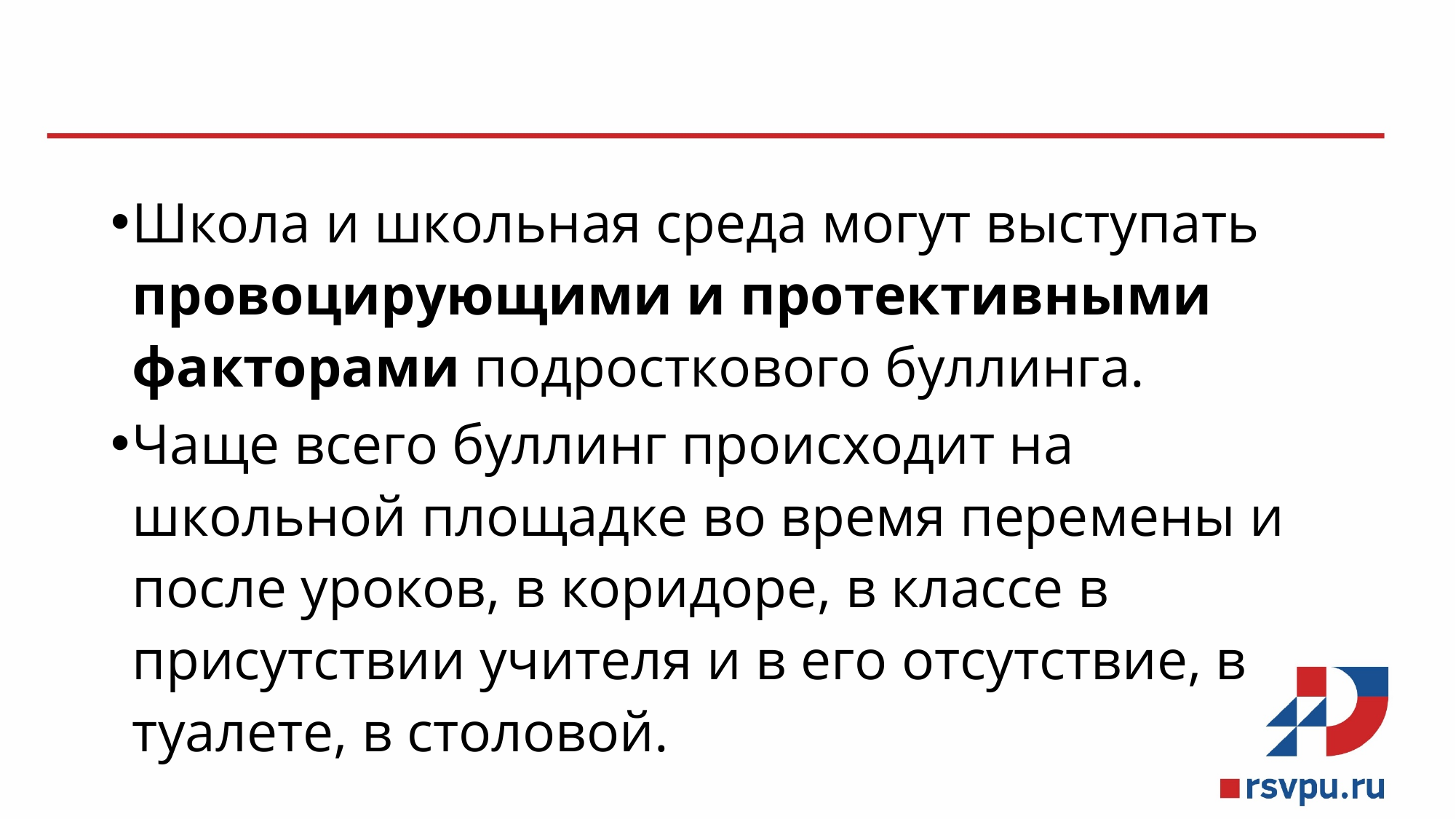

Школа и школьная среда могут выступать провоцирующими и протективными факторами подросткового буллинга.
Чаще всего буллинг происходит на школьной площадке во время перемены и после уроков, в коридоре, в классе в присутствии учителя и в его отсутствие, в туалете, в столовой.